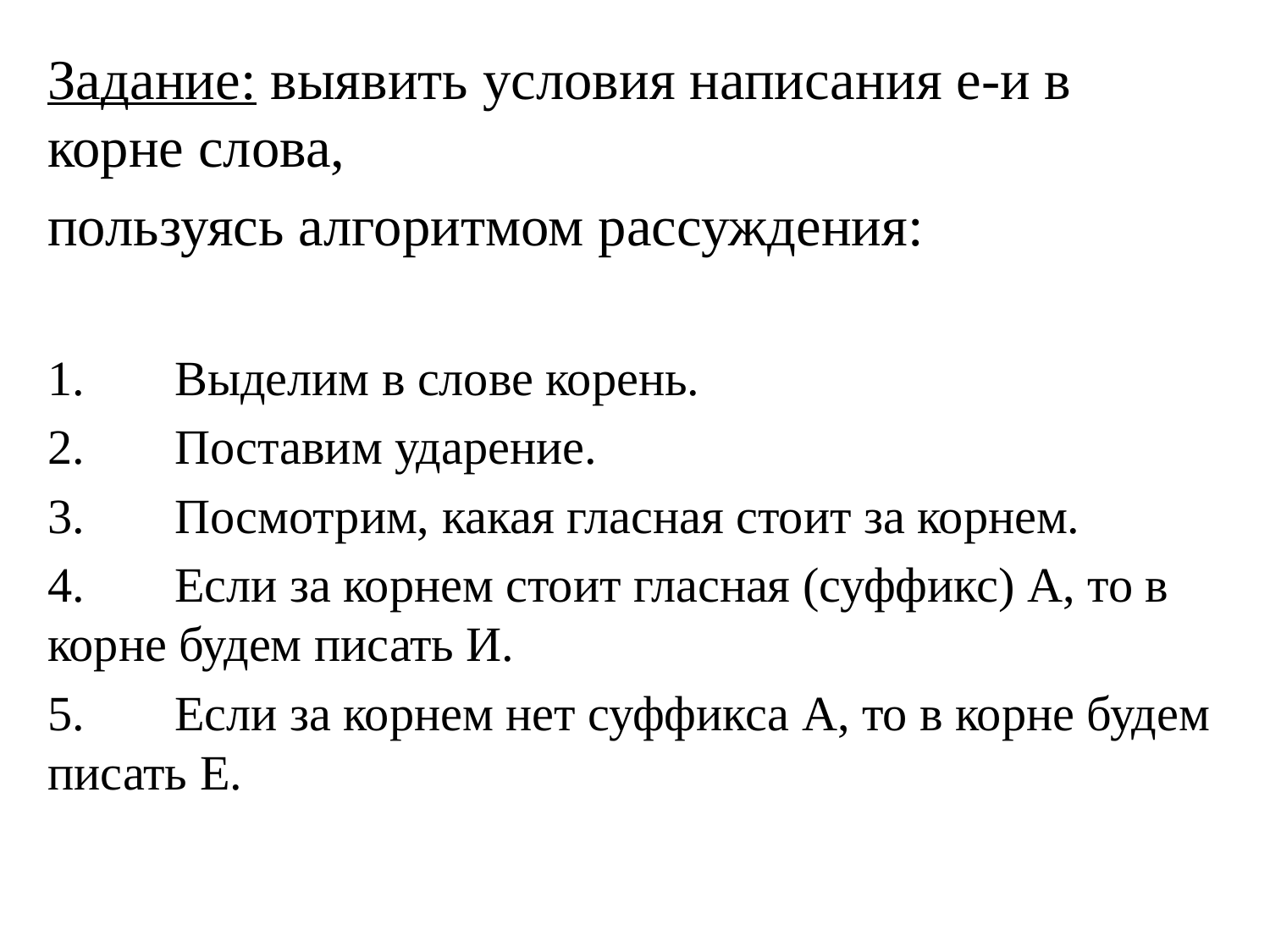

Задание: выявить условия написания е-и в корне слова,
пользуясь алгоритмом рассуждения:

1.	Выделим в слове корень.
2.	Поставим ударение.
3.	Посмотрим, какая гласная стоит за корнем.
4.	Если за корнем стоит гласная (суффикс) А, то в корне будем писать И.
5.	Если за корнем нет суффикса А, то в корне будем писать Е.

#